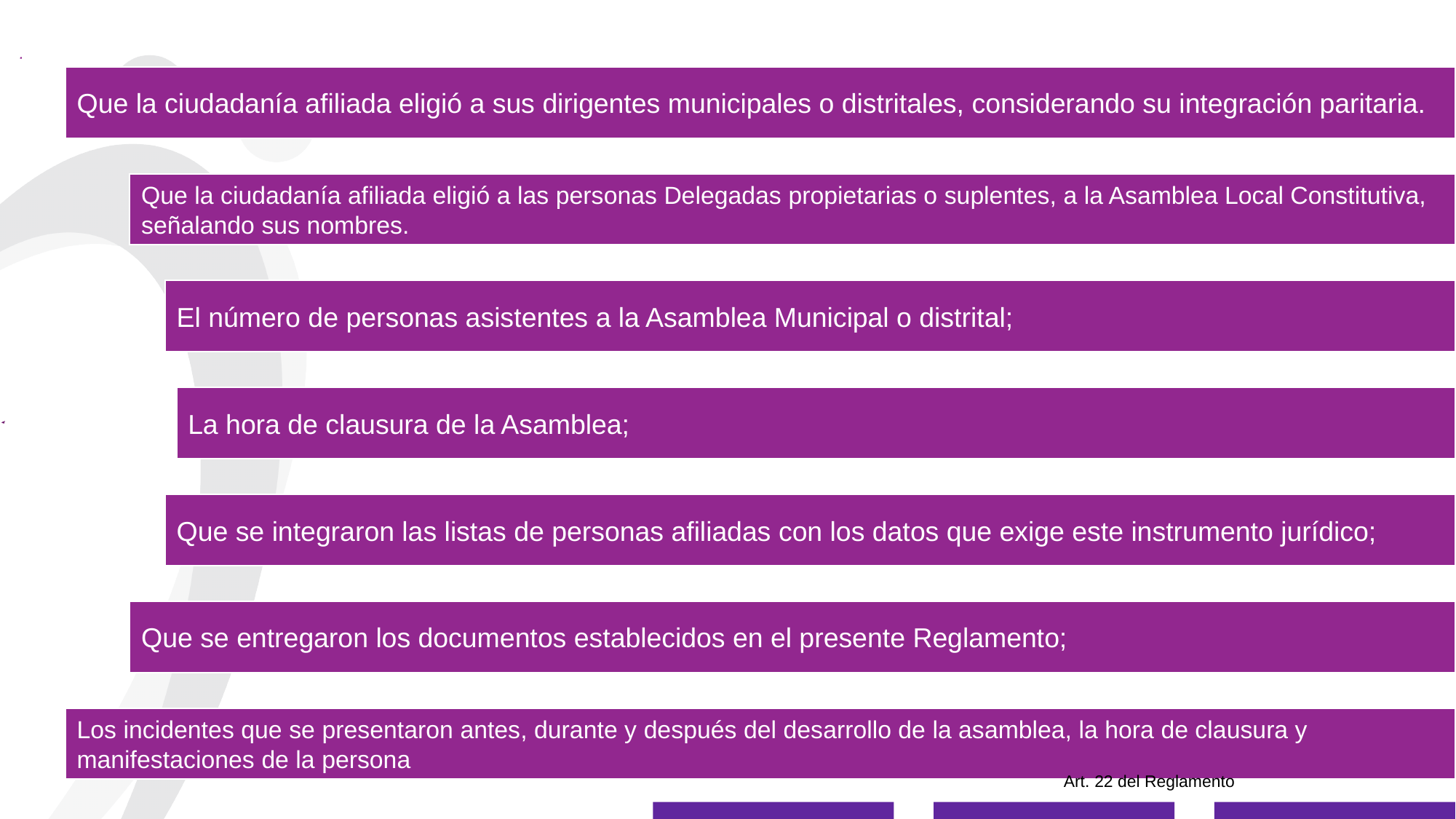

Que la ciudadanía afiliada eligió a sus dirigentes municipales o distritales, considerando su integración paritaria.
Que la ciudadanía afiliada eligió a las personas Delegadas propietarias o suplentes, a la Asamblea Local Constitutiva, señalando sus nombres.
El número de personas asistentes a la Asamblea Municipal o distrital;
La hora de clausura de la Asamblea;
Que se integraron las listas de personas afiliadas con los datos que exige este instrumento jurídico;
Que se entregaron los documentos establecidos en el presente Reglamento;
Los incidentes que se presentaron antes, durante y después del desarrollo de la asamblea, la hora de clausura y manifestaciones de la persona
Art. 22 del Reglamento